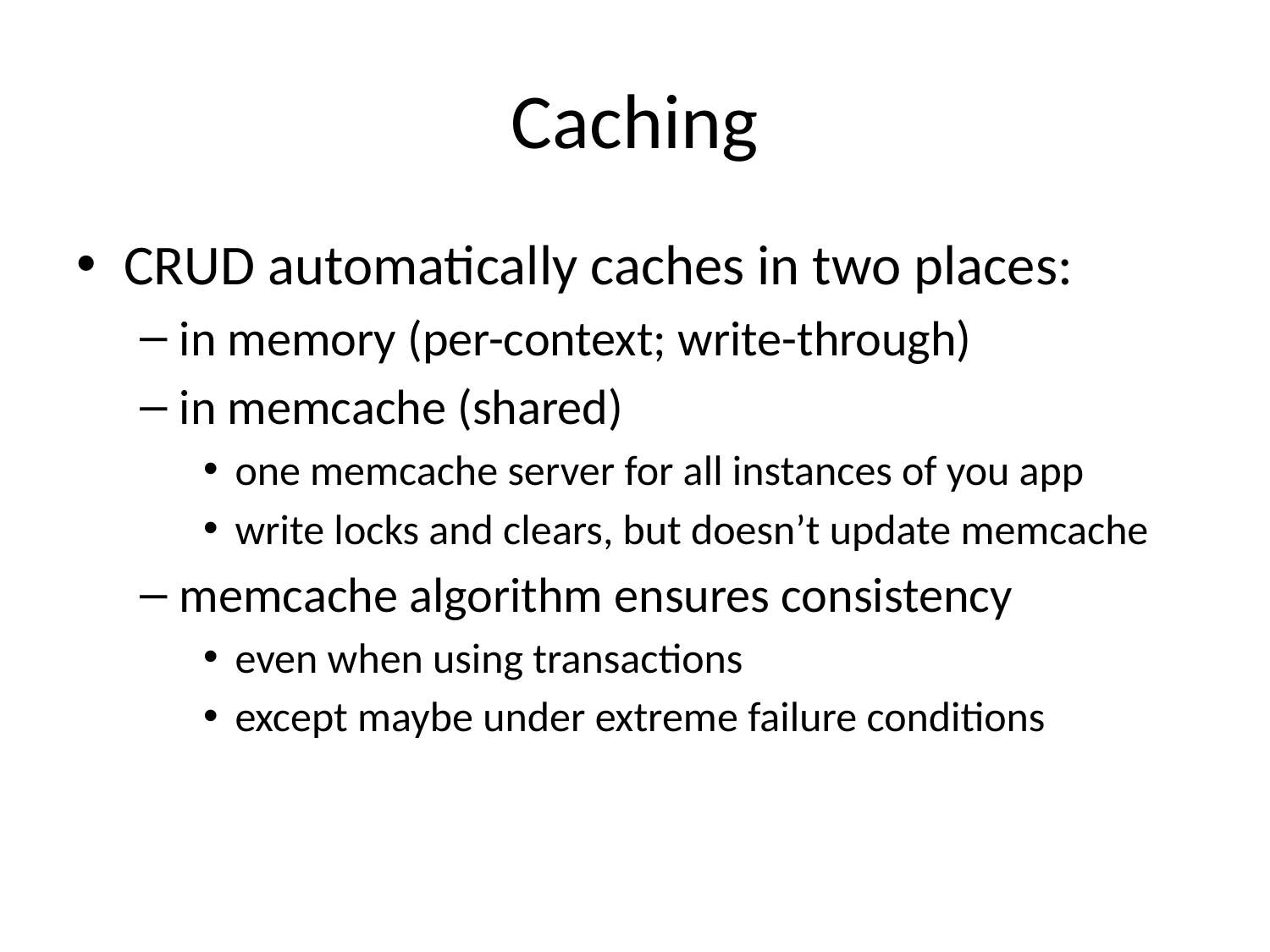

# Caching
CRUD automatically caches in two places:
in memory (per-context; write-through)
in memcache (shared)
one memcache server for all instances of you app
write locks and clears, but doesn’t update memcache
memcache algorithm ensures consistency
even when using transactions
except maybe under extreme failure conditions